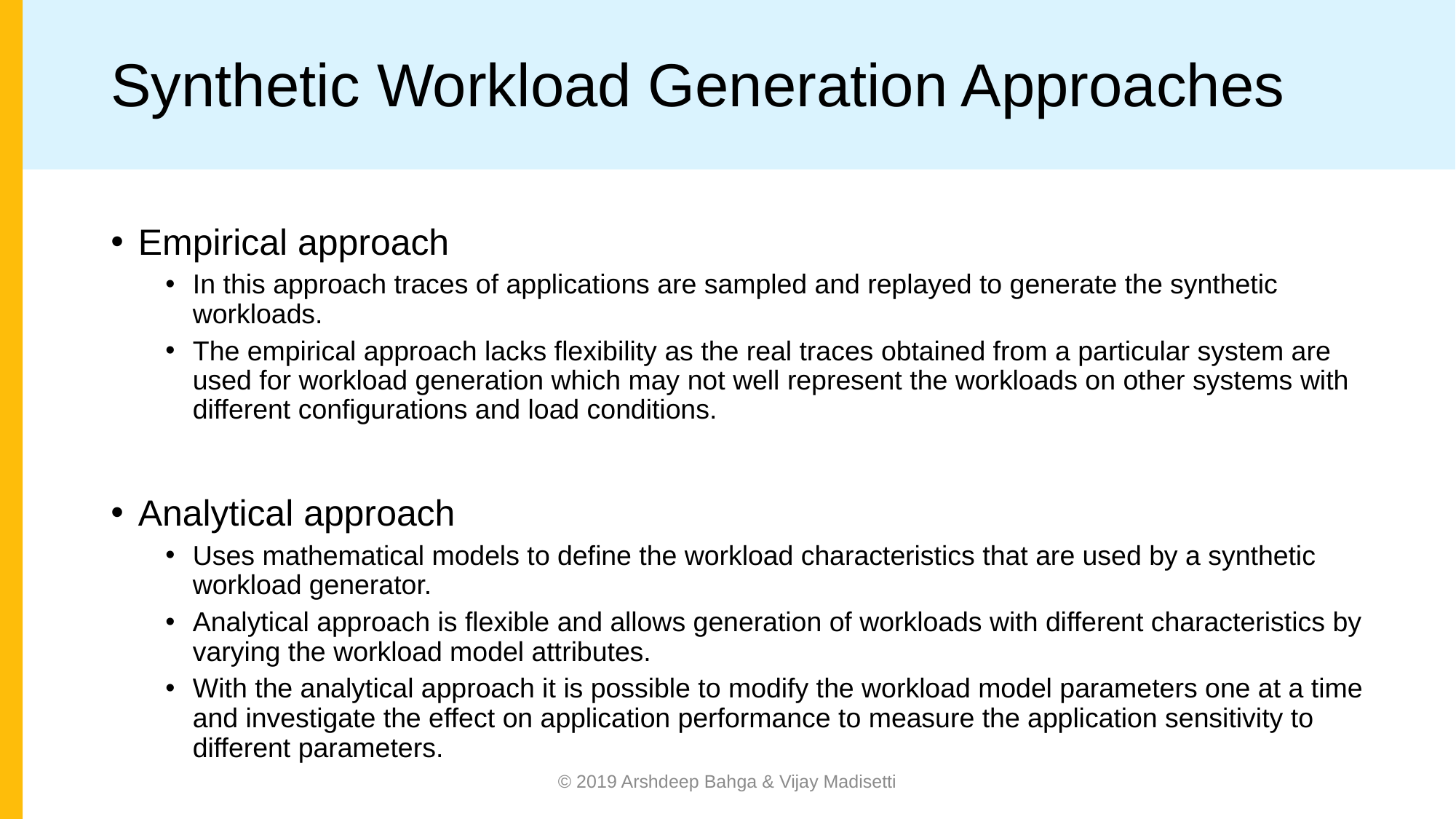

# Synthetic Workload Generation Approaches
Empirical approach
In this approach traces of applications are sampled and replayed to generate the synthetic workloads.
The empirical approach lacks flexibility as the real traces obtained from a particular system are used for workload generation which may not well represent the workloads on other systems with different configurations and load conditions.

Analytical approach
Uses mathematical models to define the workload characteristics that are used by a synthetic workload generator.
Analytical approach is flexible and allows generation of workloads with different characteristics by varying the workload model attributes.
With the analytical approach it is possible to modify the workload model parameters one at a time and investigate the effect on application performance to measure the application sensitivity to different parameters.
© 2019 Arshdeep Bahga & Vijay Madisetti